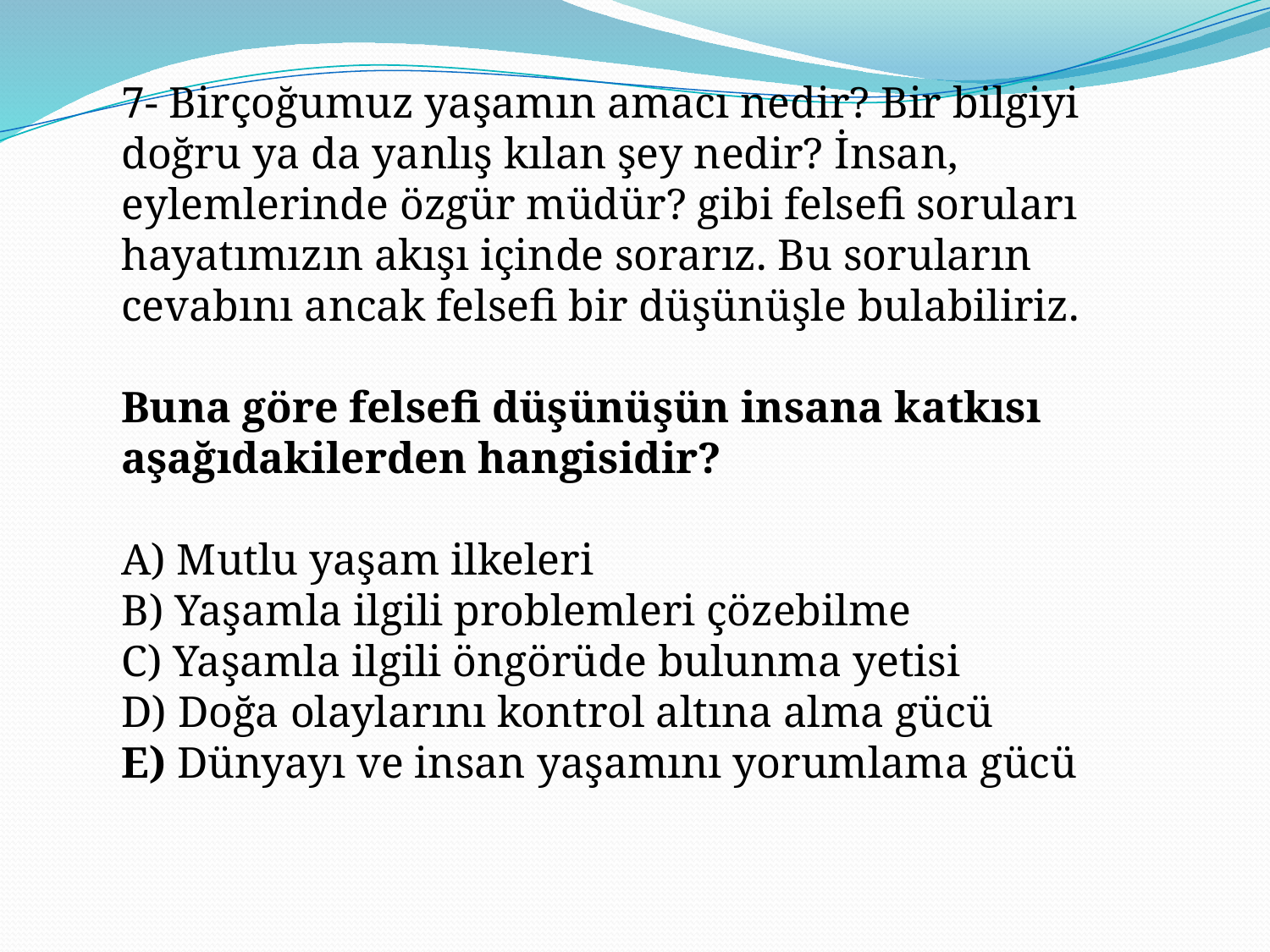

7- Birçoğumuz yaşamın amacı nedir? Bir bilgiyi doğru ya da yanlış kılan şey nedir? İnsan, eylemlerinde özgür müdür? gibi felsefi soruları hayatımızın akışı içinde sorarız. Bu soruların cevabını ancak felsefi bir düşünüşle bulabiliriz.

Buna göre felsefi düşünüşün insana katkısı aşağıdakilerden hangisidir?

A) Mutlu yaşam ilkeleri
B) Yaşamla ilgili problemleri çözebilme
C) Yaşamla ilgili öngörüde bulunma yetisi
D) Doğa olaylarını kontrol altına alma gücü
E) Dünyayı ve insan yaşamını yorumlama gücü